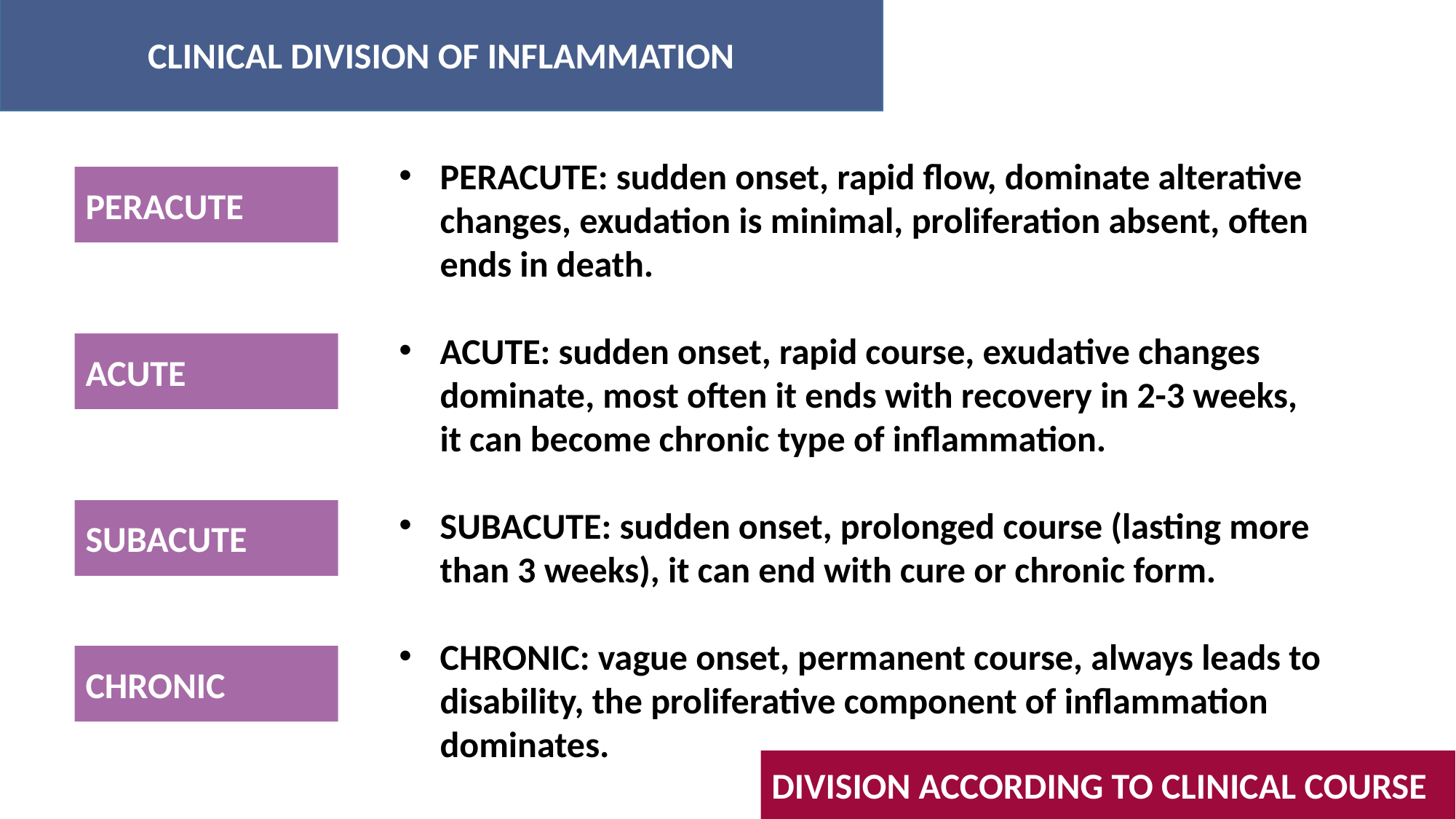

CLINICAL DIVISION OF INFLAMMATION
PERACUTE: sudden onset, rapid flow, dominate alterative changes, exudation is minimal, proliferation absent, often ends in death.

ACUTE: sudden onset, rapid course, exudative changes dominate, most often it ends with recovery in 2-3 weeks, it can become chronic type of inflammation.

SUBACUTE: sudden onset, prolonged course (lasting more than 3 weeks), it can end with cure or chronic form.

CHRONIC: vague onset, permanent course, always leads to disability, the proliferative component of inflammation dominates.
PERACUTE

ACUTE
SUBACUTE
CHRONIC
DIVISION ACCORDING TO CLINICAL COURSE